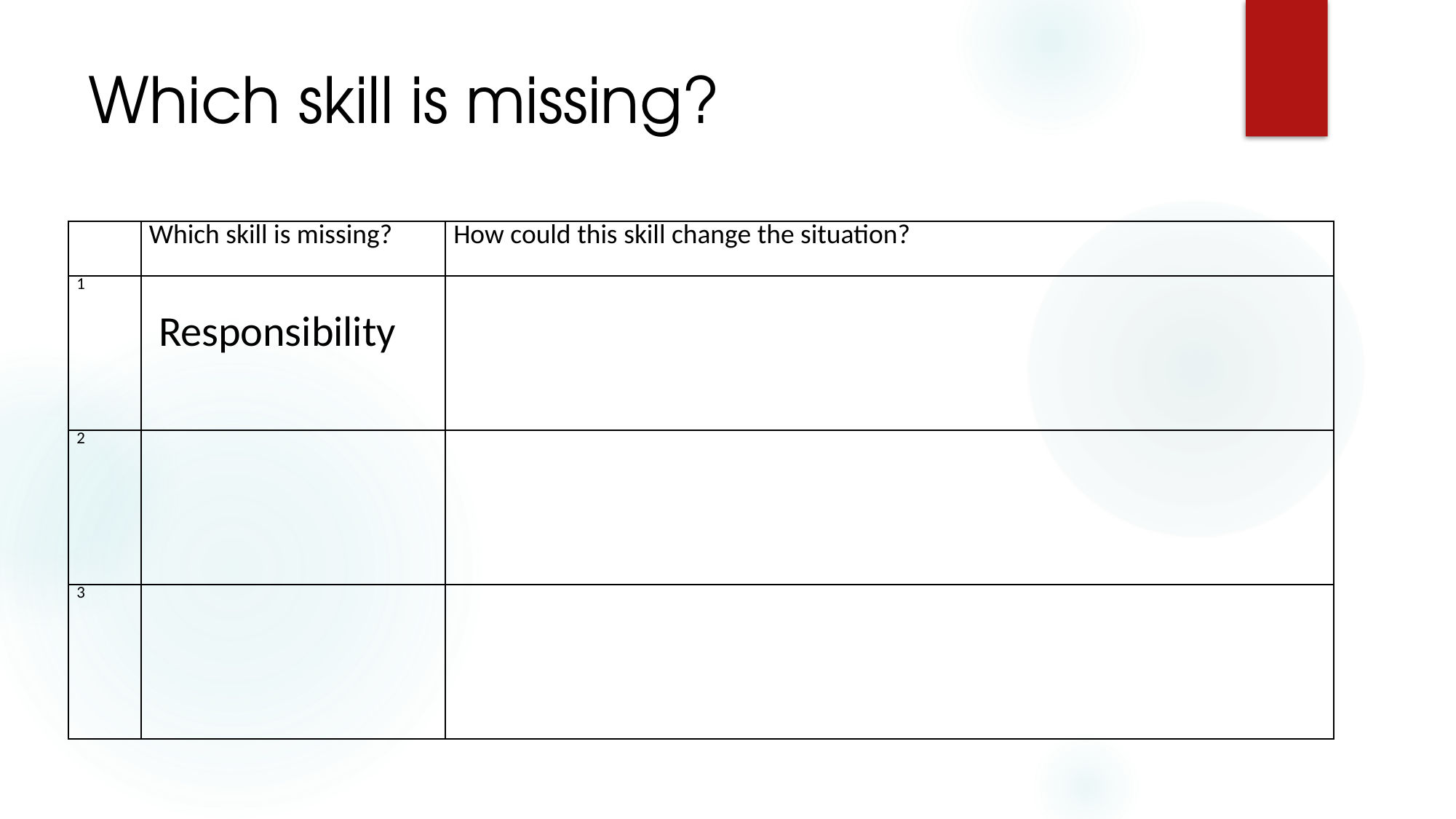

# Which skill is missing?
|  | Which skill is missing? | How could this skill change the situation? |
| --- | --- | --- |
| 1 | Responsibility |  |
| 2 |  |  |
| 3 |  |  |